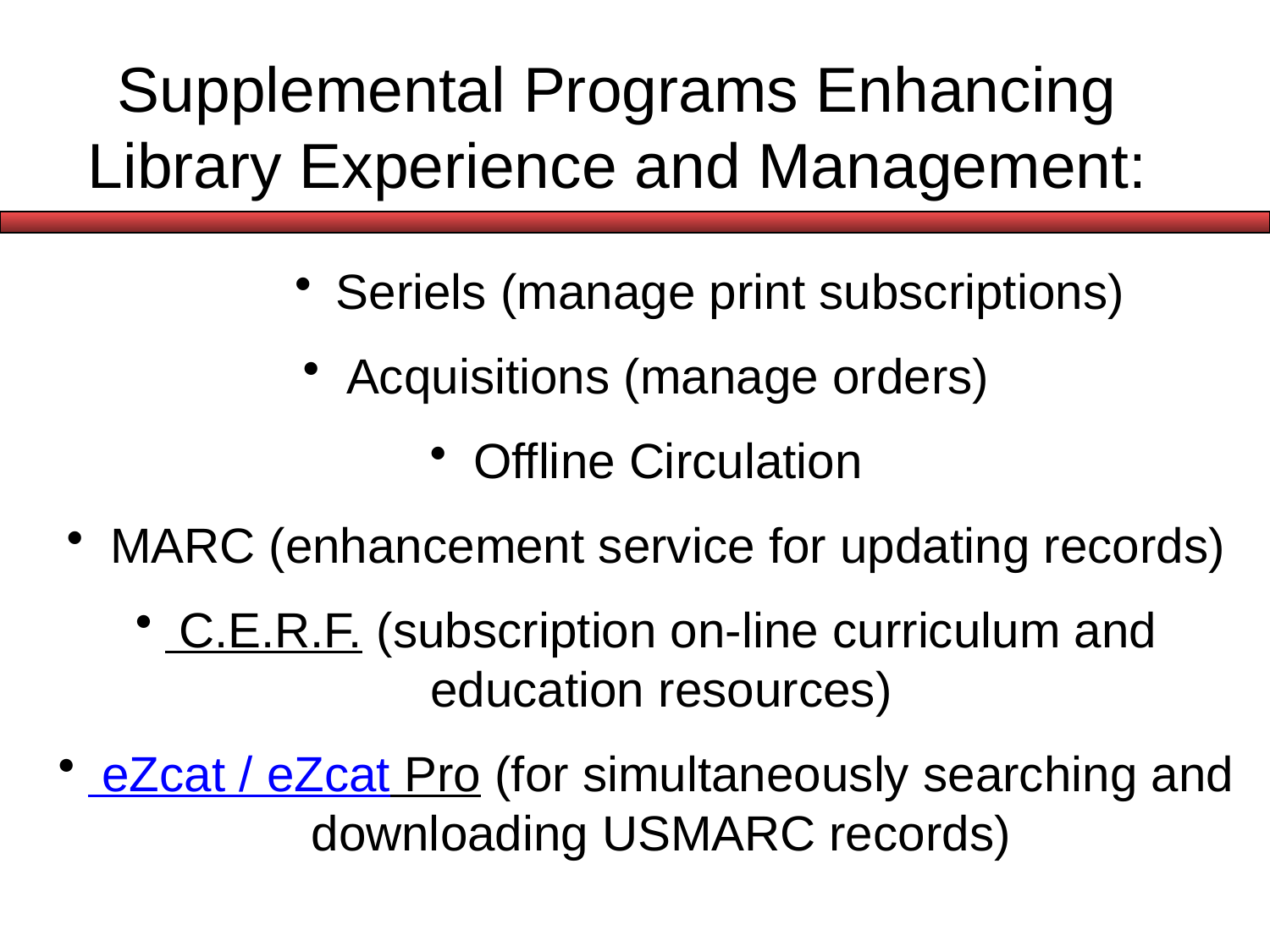

Supplemental Programs Enhancing Library Experience and Management:

 Seriels (manage print subscriptions)

 Acquisitions (manage orders)

 Offline Circulation

 MARC (enhancement service for updating records)

 C.E.R.F. (subscription on-line curriculum and education resources)

 eZcat / eZcat Pro (for simultaneously searching and downloading USMARC records)